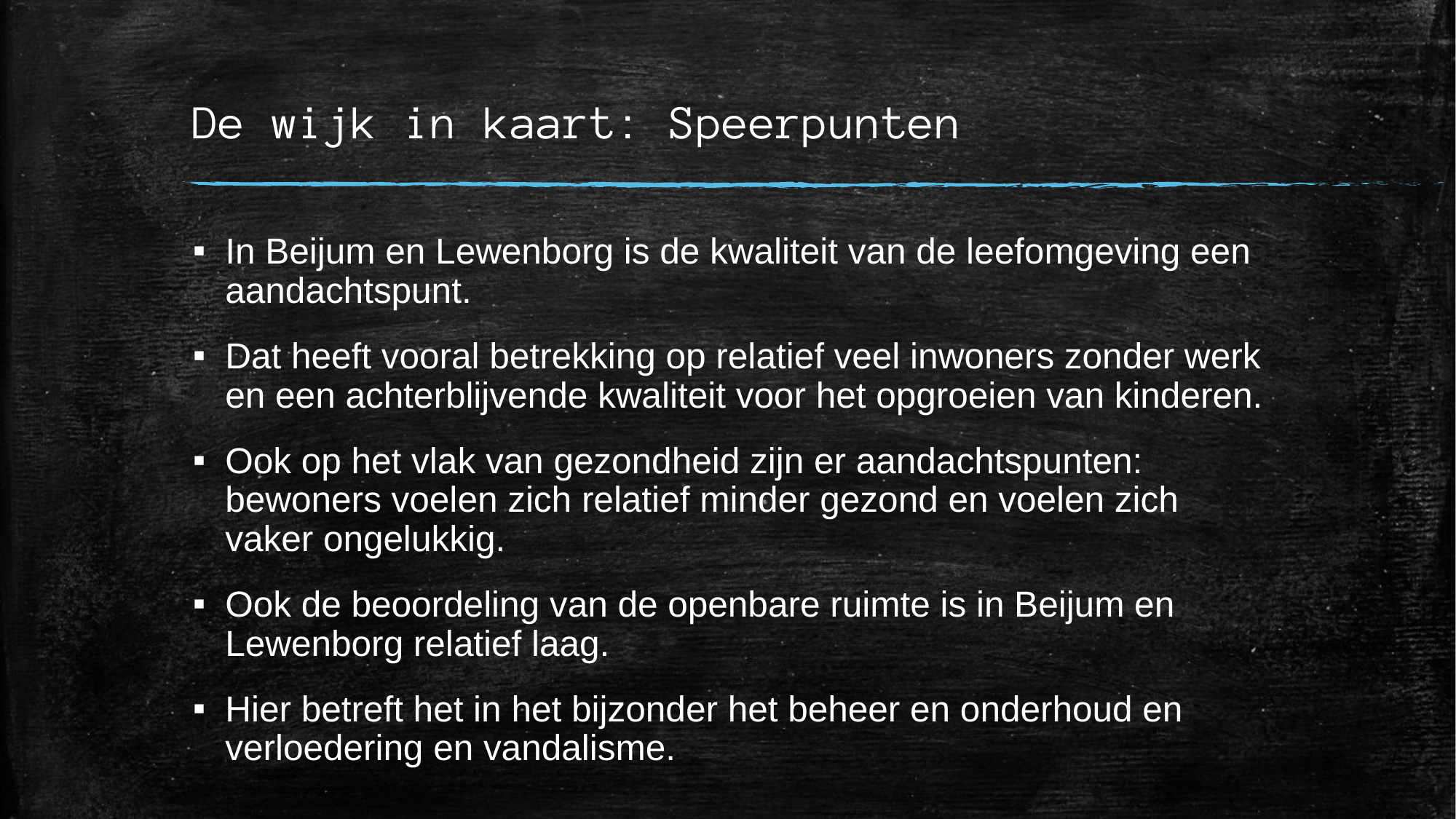

# De wijk in kaart: Speerpunten
In Beijum en Lewenborg is de kwaliteit van de leefomgeving een aandachtspunt.
Dat heeft vooral betrekking op relatief veel inwoners zonder werk en een achterblijvende kwaliteit voor het opgroeien van kinderen.
Ook op het vlak van gezondheid zijn er aandachtspunten: bewoners voelen zich relatief minder gezond en voelen zich vaker ongelukkig.
Ook de beoordeling van de openbare ruimte is in Beijum en Lewenborg relatief laag.
Hier betreft het in het bijzonder het beheer en onderhoud en verloedering en vandalisme.